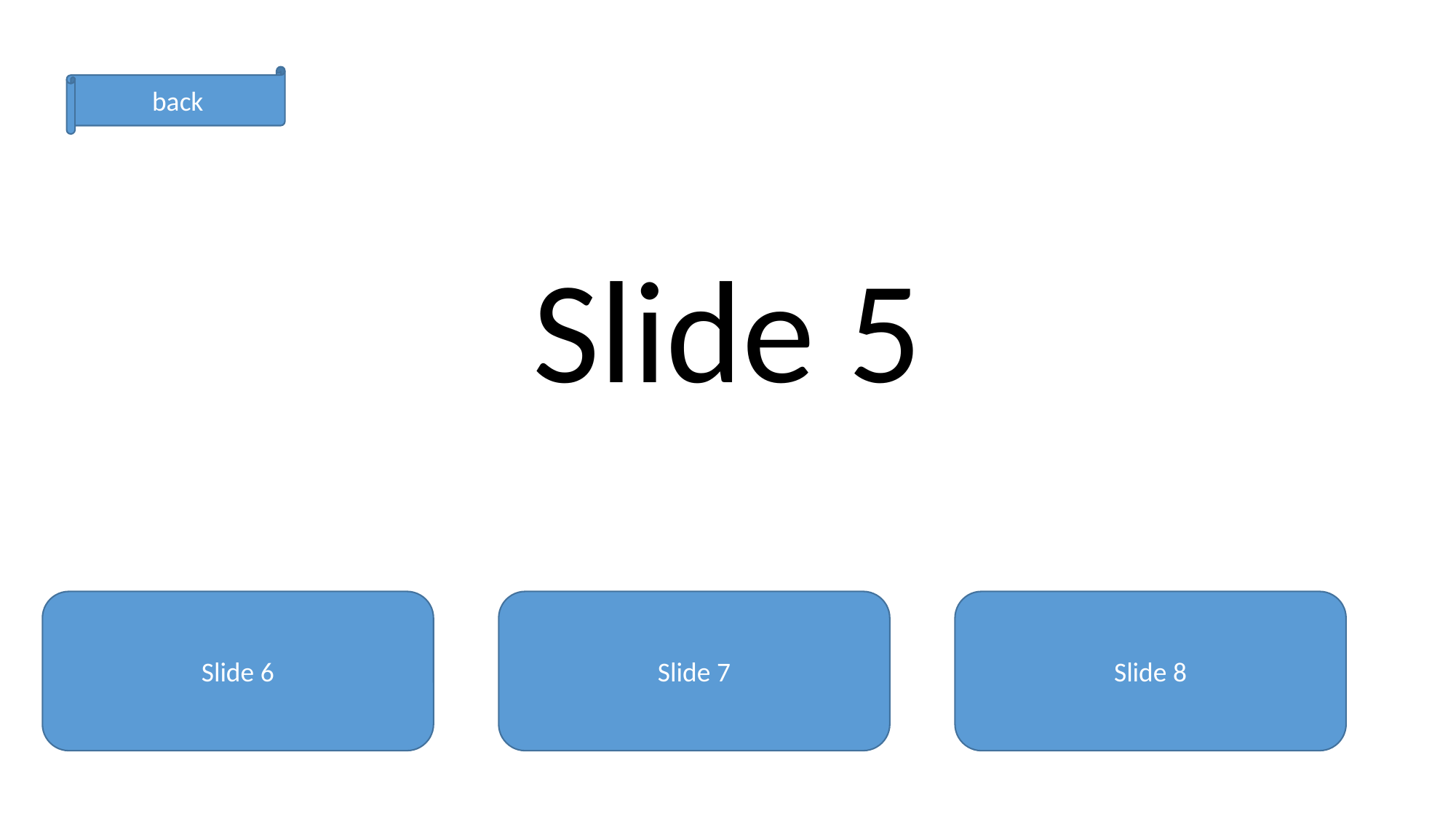

back
# Slide 5
Slide 6
Slide 7
Slide 8